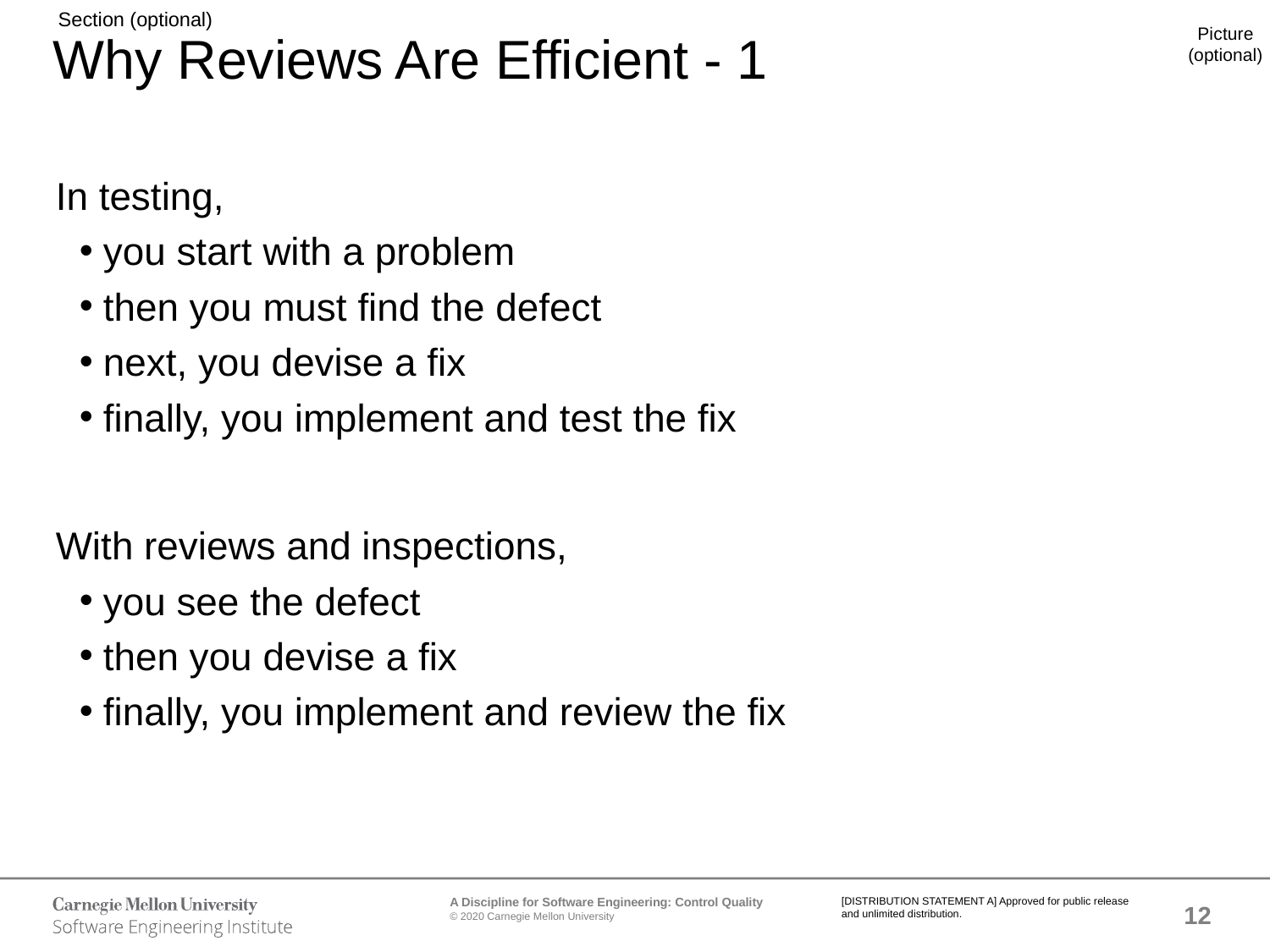

# Why Reviews Are Efficient - 1
In testing,
you start with a problem
then you must find the defect
next, you devise a fix
finally, you implement and test the fix

With reviews and inspections,
you see the defect
then you devise a fix
finally, you implement and review the fix